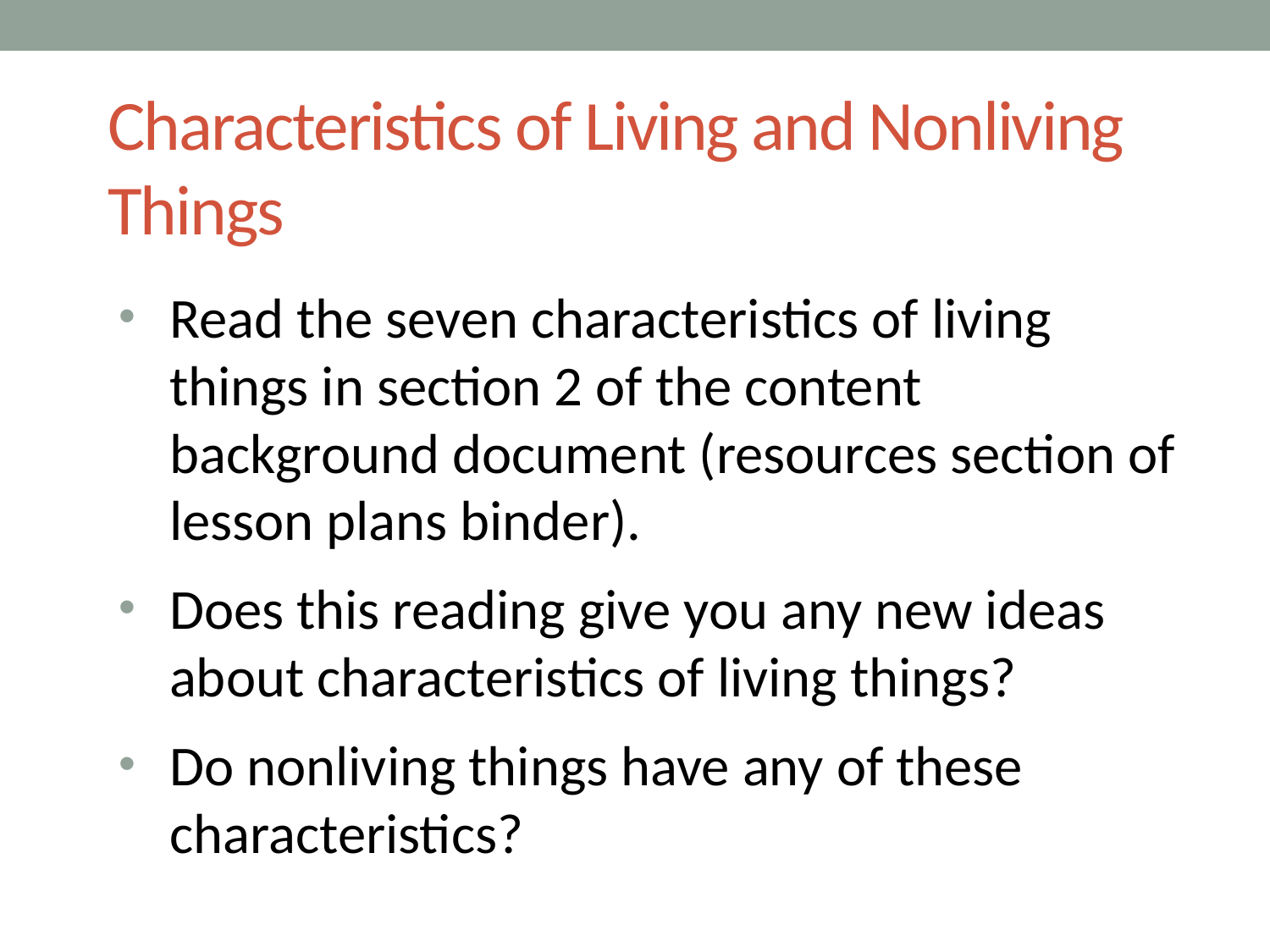

Characteristics of Living and Nonliving Things
Read the seven characteristics of living things in section 2 of the content background document (resources section of lesson plans binder).
Does this reading give you any new ideas about characteristics of living things?
Do nonliving things have any of these characteristics?